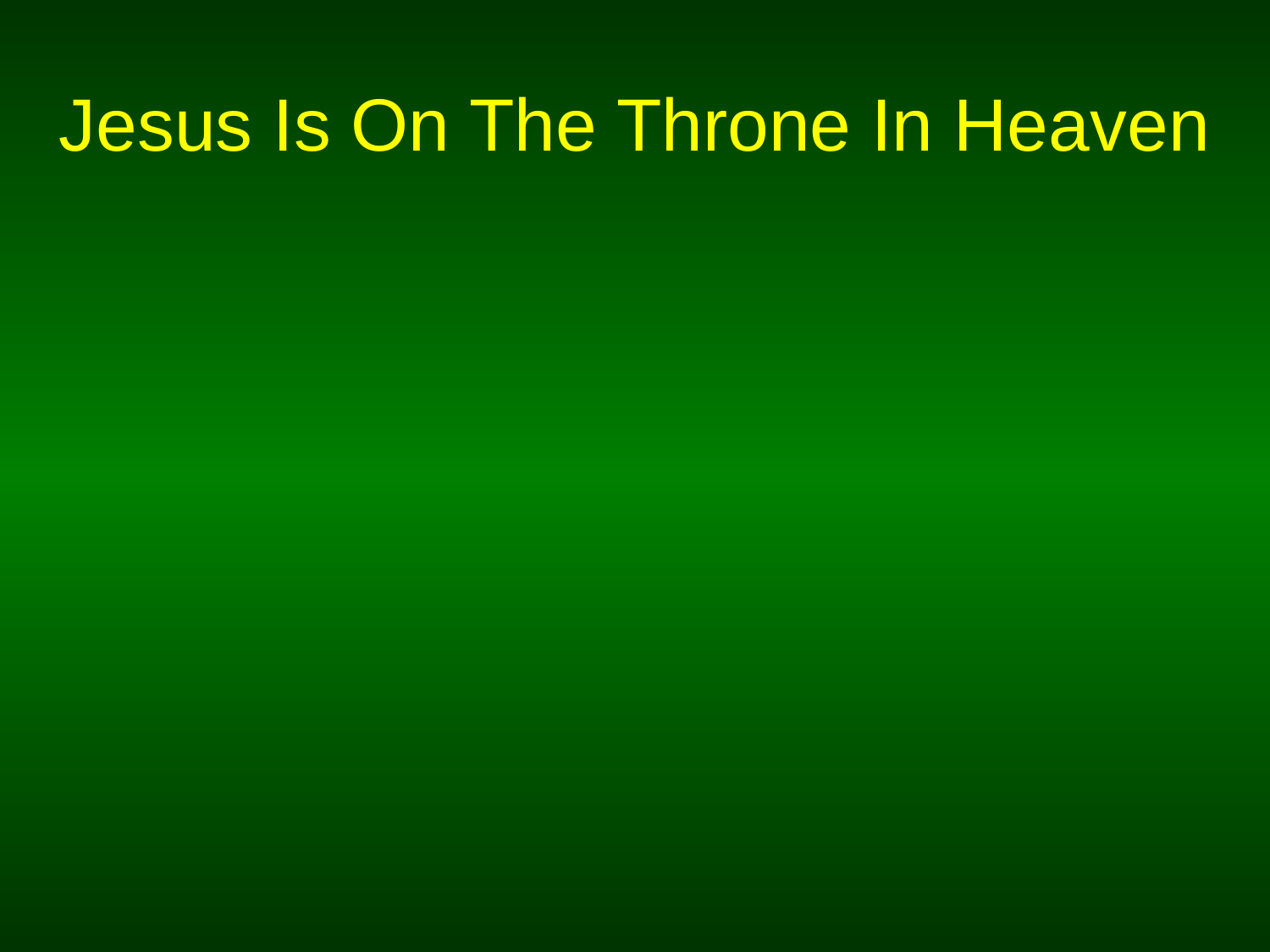

# Jesus Is On The Throne In Heaven